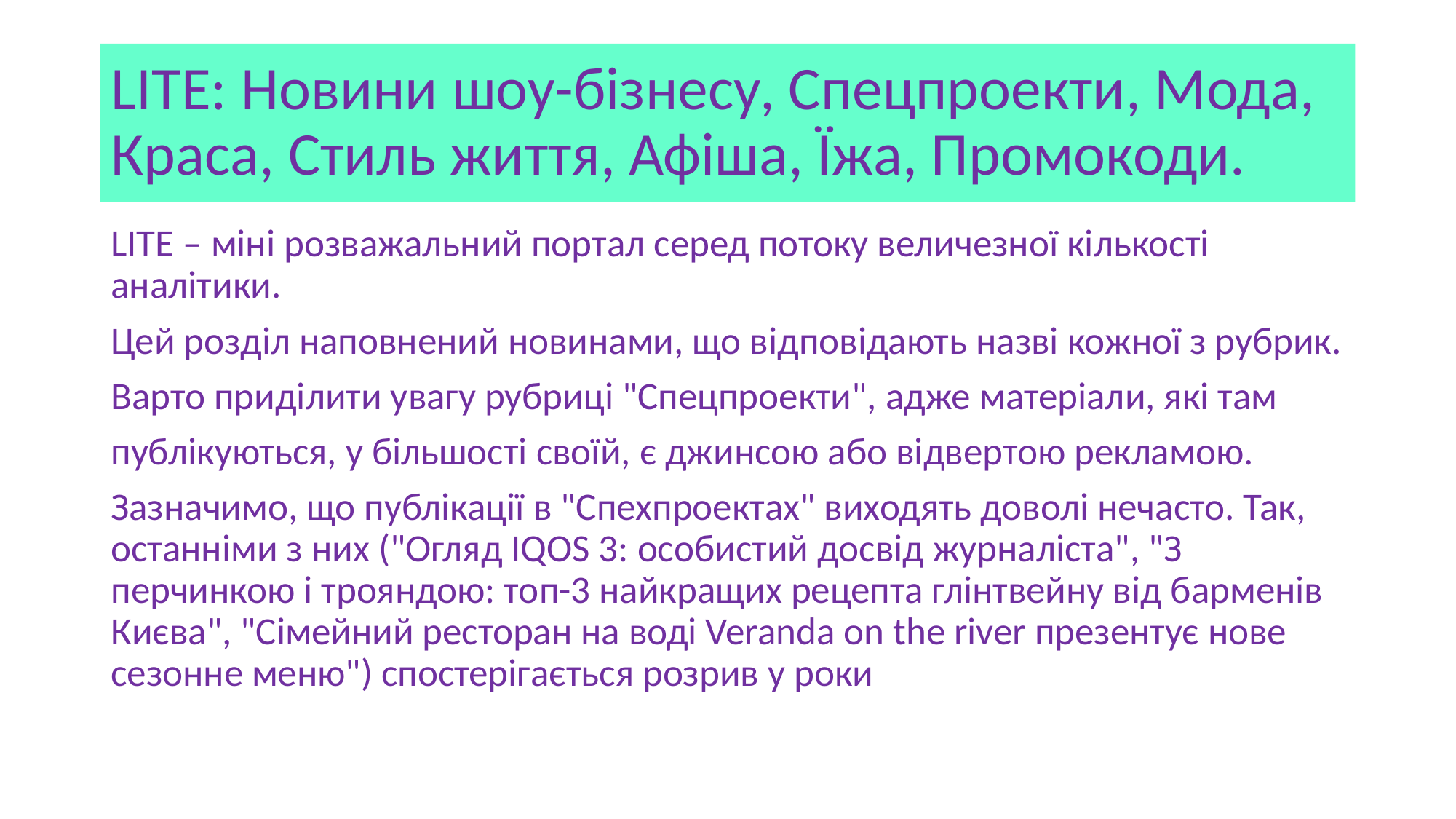

# LITE: Новини шоу-бізнесу, Спецпроекти, Мода, Краса, Стиль життя, Афіша, Їжа, Промокоди.
LITE – міні розважальний портал серед потоку величезної кількості аналітики.
Цей розділ наповнений новинами, що відповідають назві кожної з рубрик.
Варто приділити увагу рубриці "Спецпроекти", адже матеріали, які там
публікуються, у більшості своїй, є джинсою або відвертою рекламою.
Зазначимо, що публікації в "Спехпроектах" виходять доволі нечасто. Так, останніми з них ("Огляд IQOS 3: особистий досвід журналіста", "З перчинкою і трояндою: топ-3 найкращих рецепта глінтвейну від барменів Києва", "Сімейний ресторан на воді Veranda on the river презентує нове сезонне меню") спостерігається розрив у роки